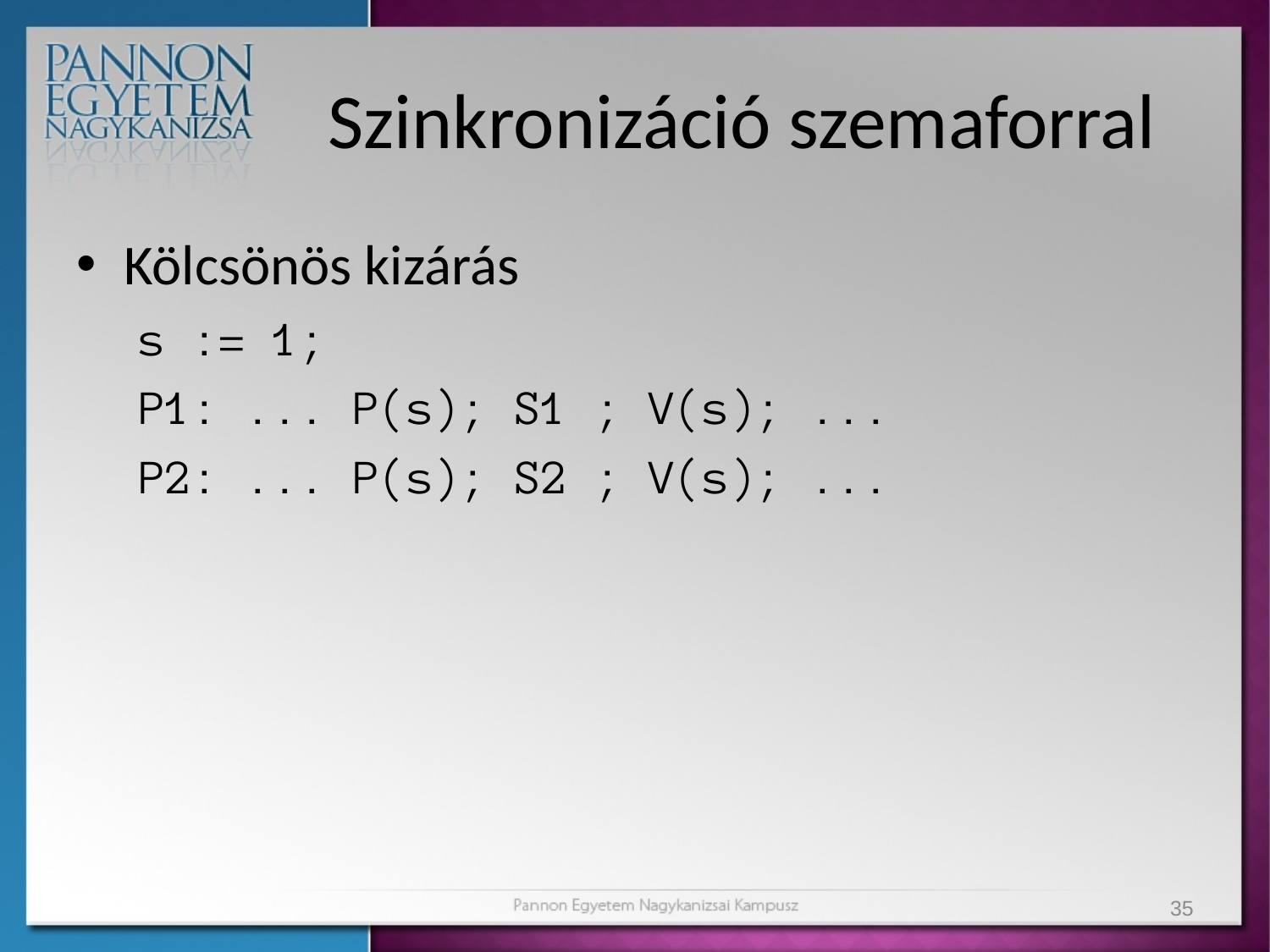

# Szinkronizáció szemaforral
Kölcsönös kizárás
s := 1;
P1: ... P(s); S1 ; V(s); ...
P2: ... P(s); S2 ; V(s); ...
35